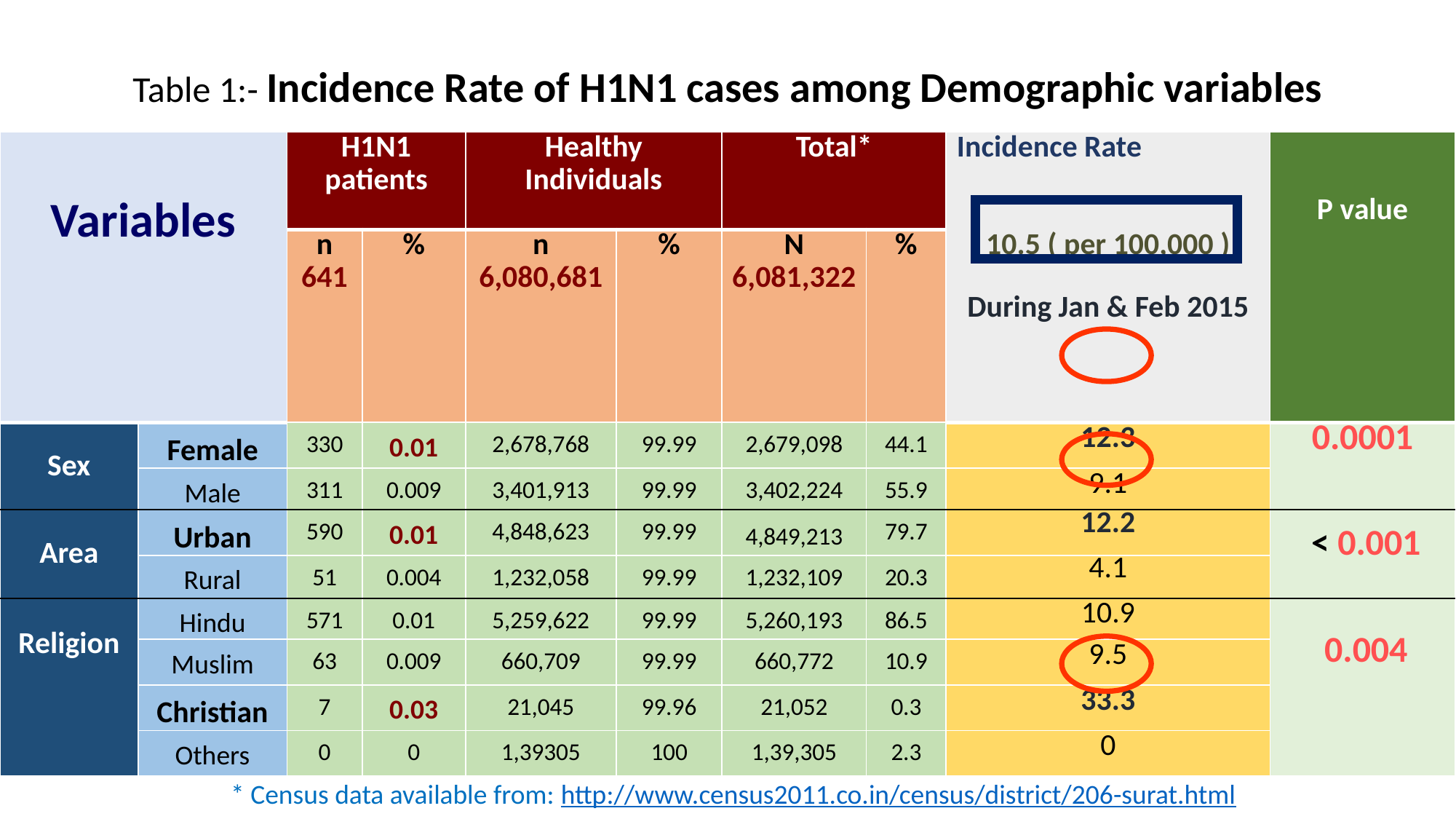

Table 1:- Incidence Rate of H1N1 cases among Demographic variables
| Variables |  | H1N1 patients |  | Healthy Individuals |  | Total\* |  | Incidence Rate 10.5 ( per 100,000 ) During Jan & Feb 2015 | P value |
| --- | --- | --- | --- | --- | --- | --- | --- | --- | --- |
|  |  | n 641 | % | n 6,080,681 | % | N 6,081,322 | % |  |  |
| Sex | Female | 330 | 0.01 | 2,678,768 | 99.99 | 2,679,098 | 44.1 | 12.3 | 0.0001 |
|  | Male | 311 | 0.009 | 3,401,913 | 99.99 | 3,402,224 | 55.9 | 9.1 |  |
| Area | Urban | 590 | 0.01 | 4,848,623 | 99.99 | 4,849,213 | 79.7 | 12.2 | < 0.001 |
|  | Rural | 51 | 0.004 | 1,232,058 | 99.99 | 1,232,109 | 20.3 | 4.1 |  |
| Religion | Hindu | 571 | 0.01 | 5,259,622 | 99.99 | 5,260,193 | 86.5 | 10.9 | 0.004 |
|  | Muslim | 63 | 0.009 | 660,709 | 99.99 | 660,772 | 10.9 | 9.5 |  |
|  | Christian | 7 | 0.03 | 21,045 | 99.96 | 21,052 | 0.3 | 33.3 |  |
|  | Others | 0 | 0 | 1,39305 | 100 | 1,39,305 | 2.3 | 0 |  |

* Census data available from: http://www.census2011.co.in/census/district/206-surat.html